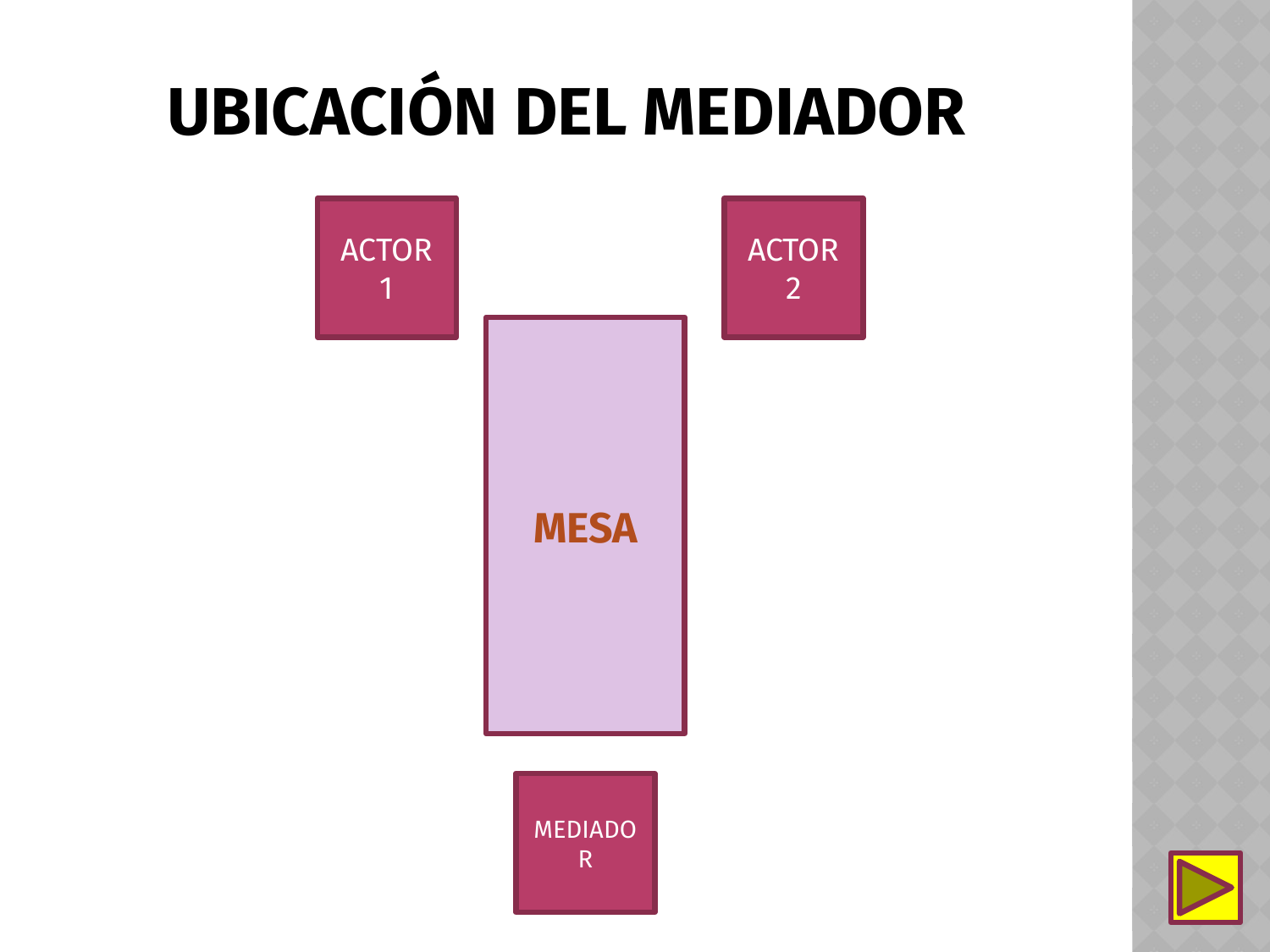

# Ubicación del mediador
ACTOR 1
ACTOR 2
MESA
MEDIADOR